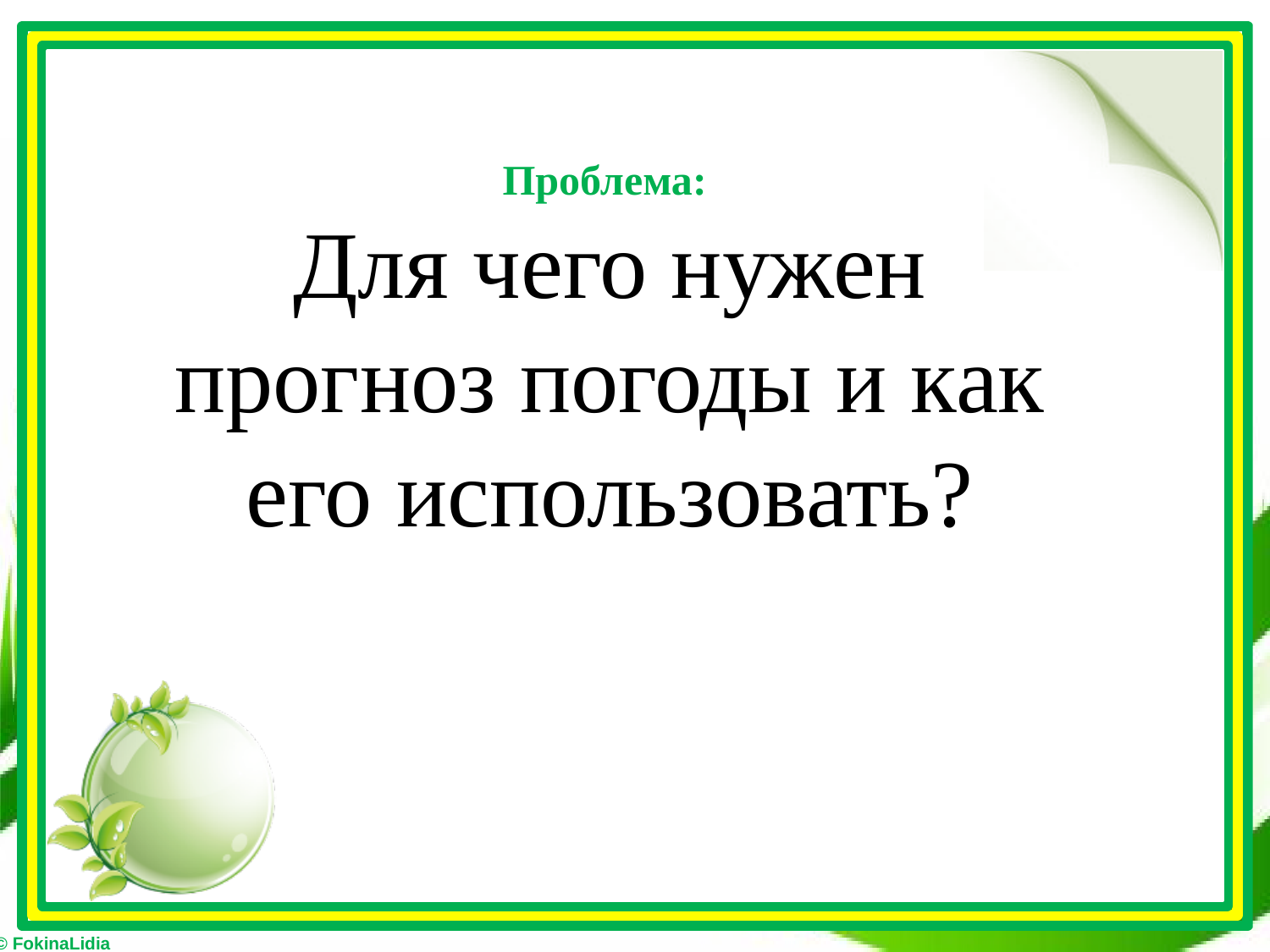

Проблема:
Для чего нужен прогноз погоды и как его использовать?